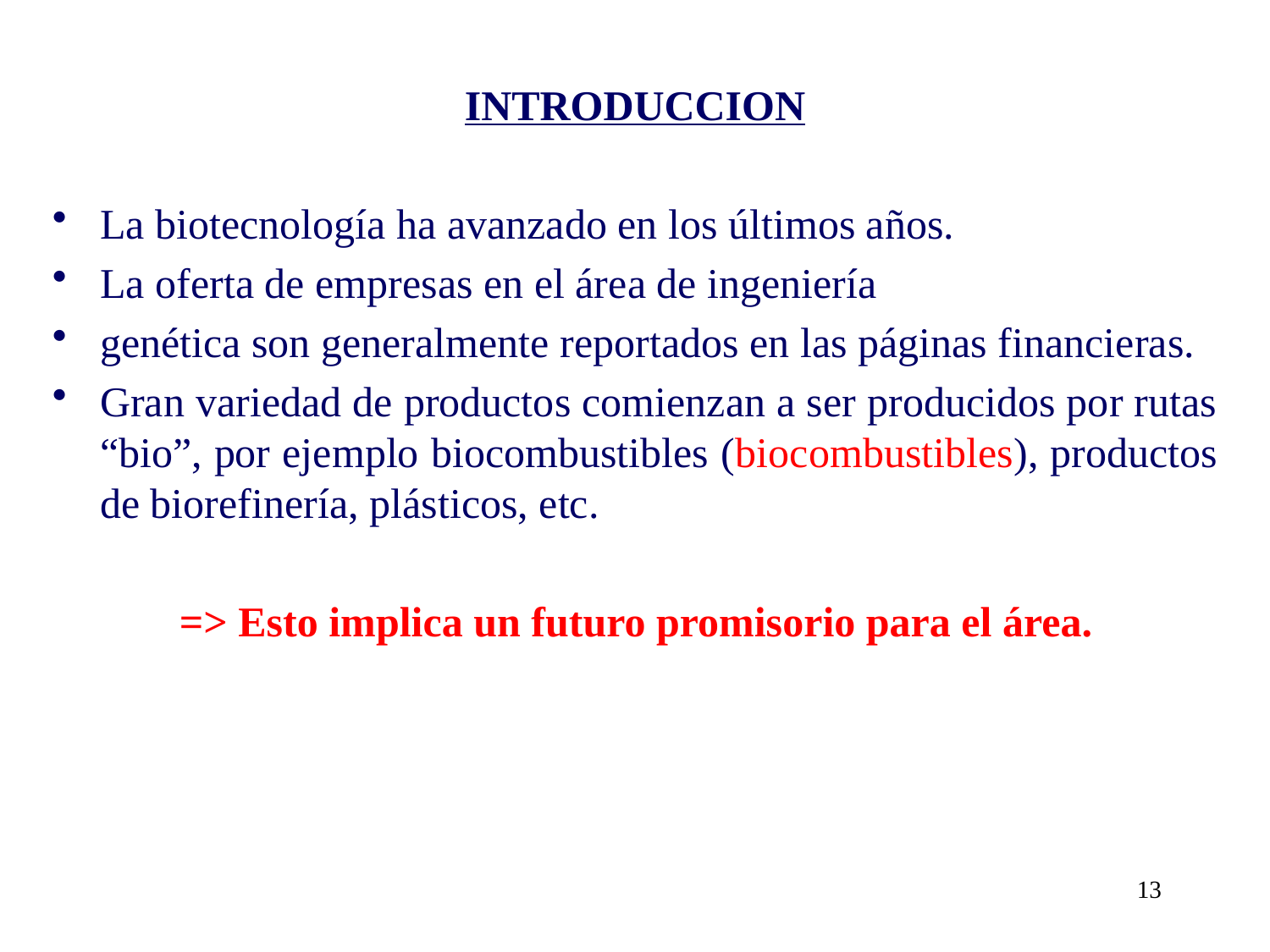

# INTRODUCCION

La biotecnología ha avanzado en los últimos años.
La oferta de empresas en el área de ingeniería
genética son generalmente reportados en las páginas financieras.
Gran variedad de productos comienzan a ser producidos por rutas “bio”, por ejemplo biocombustibles (biocombustibles), productos de biorefinería, plásticos, etc.

=> Esto implica un futuro promisorio para el área.

13